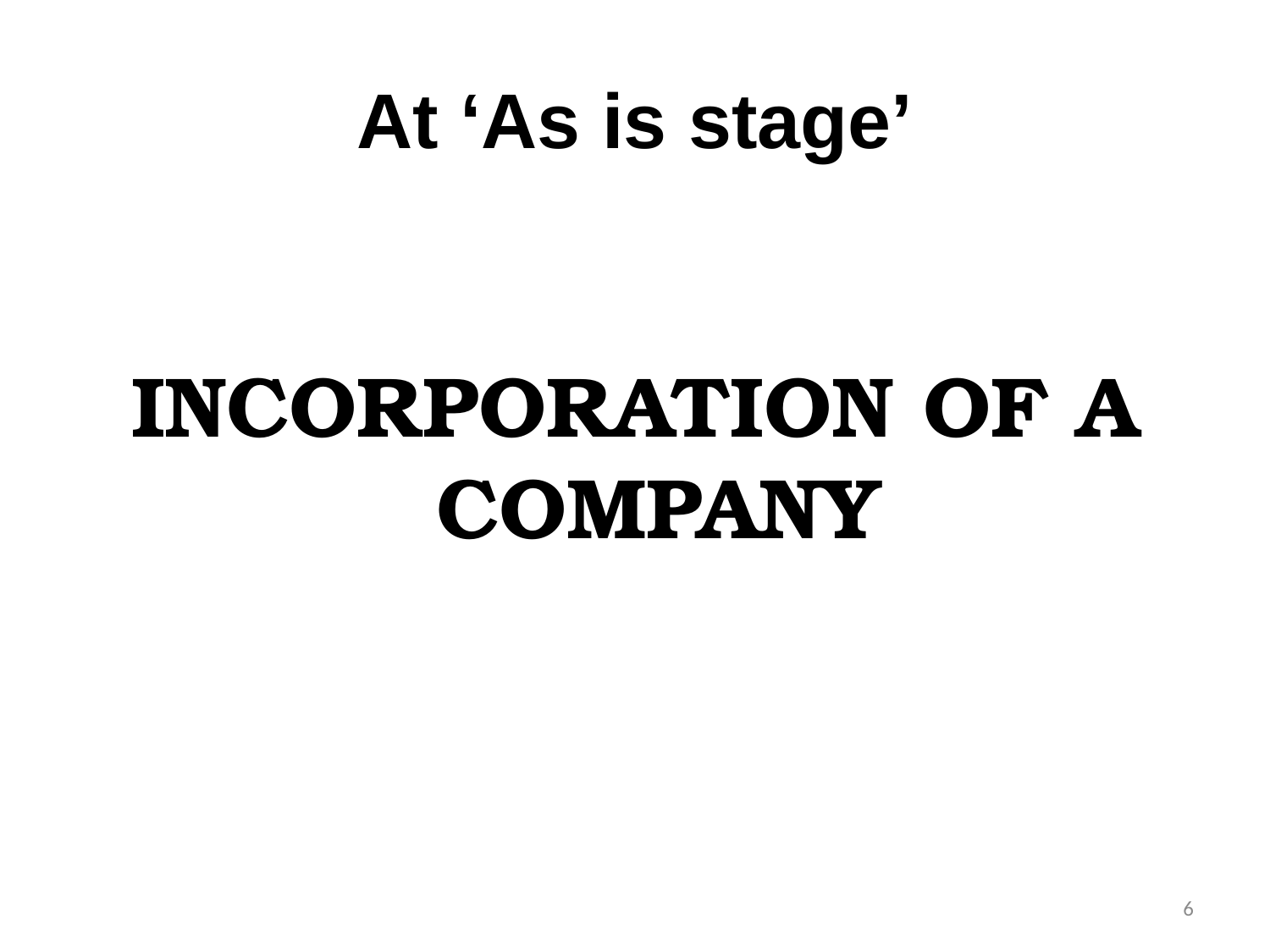

# At ‘As is stage’
INCORPORATION OF A COMPANY
6